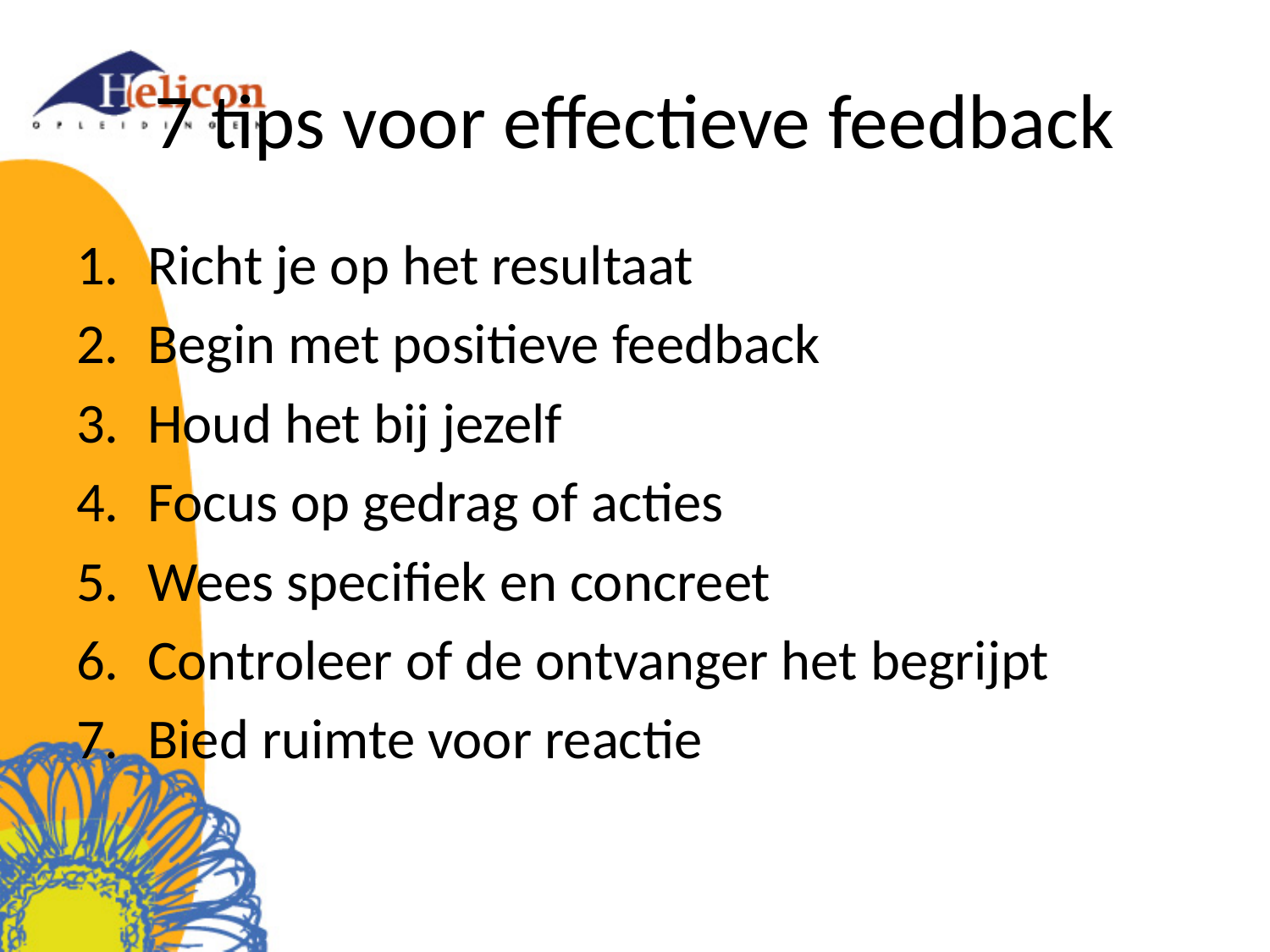

# 7 tips voor effectieve feedback
Richt je op het resultaat
Begin met positieve feedback
Houd het bij jezelf
Focus op gedrag of acties
Wees specifiek en concreet
Controleer of de ontvanger het begrijpt
Bied ruimte voor reactie